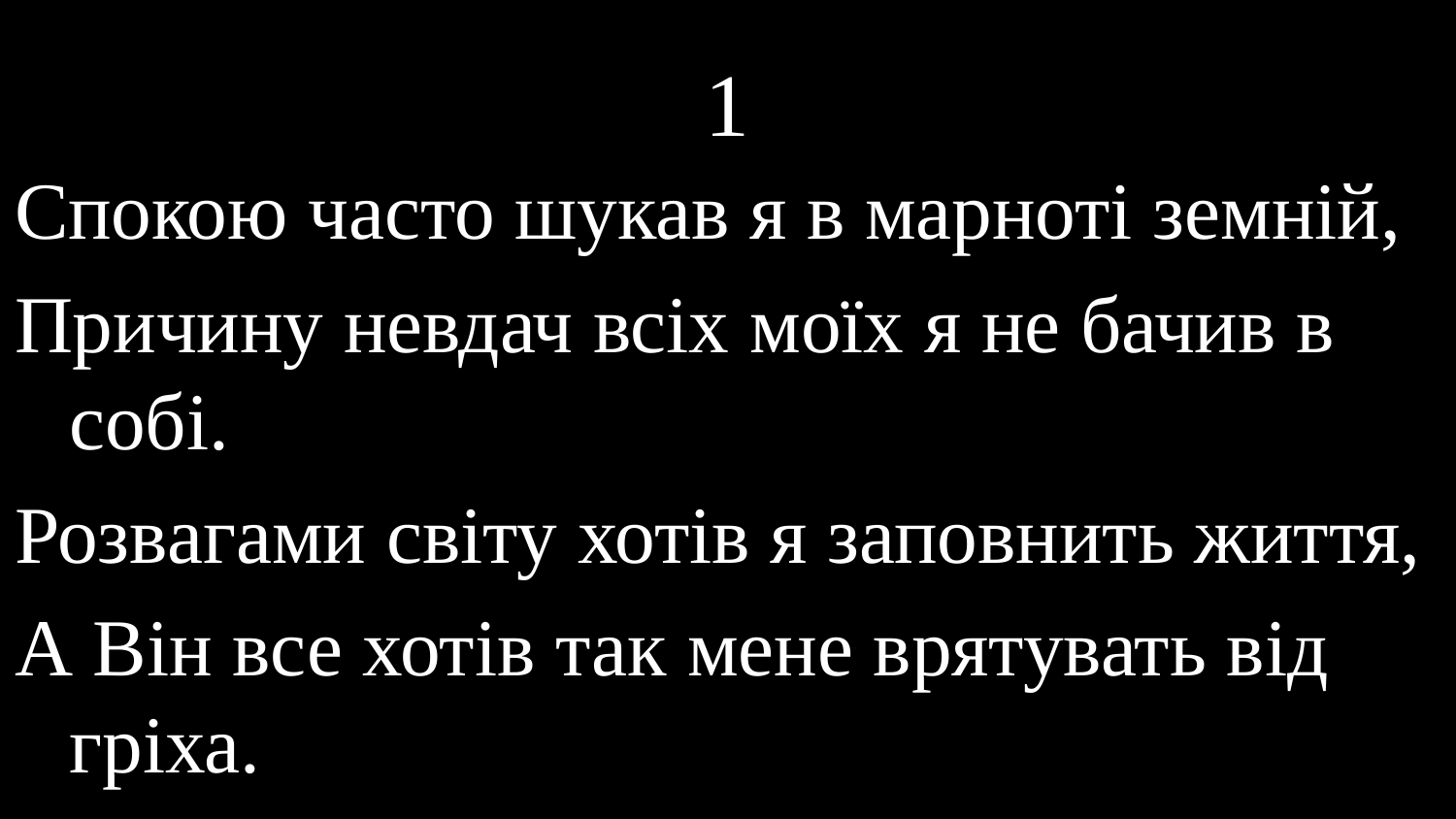

# 1
Спокою часто шукав я в марноті земній,
Причину невдач всіх моїх я не бачив в собі.
Розвагами світу хотів я заповнить життя,
А Він все хотів так мене врятувать від гріха.